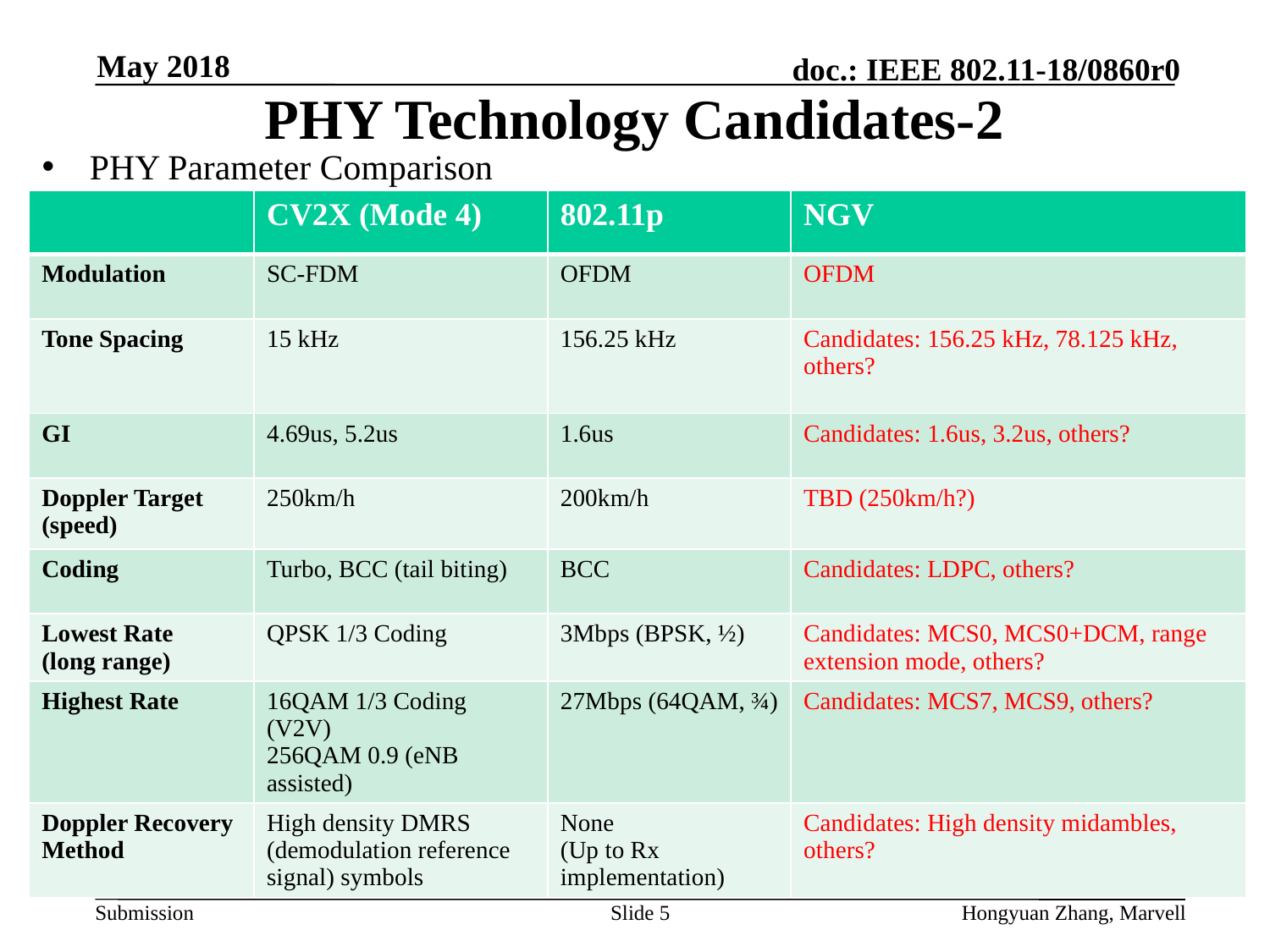

May 2018
# PHY Technology Candidates-2
PHY Parameter Comparison

|  | CV2X (Mode 4) | 802.11p | NGV |
| --- | --- | --- | --- |
| Modulation | SC-FDM | OFDM | OFDM |
| Tone Spacing | 15 kHz | 156.25 kHz | Candidates: 156.25 kHz, 78.125 kHz, others? |
| GI | 4.69us, 5.2us | 1.6us | Candidates: 1.6us, 3.2us, others? |
| Doppler Target (speed) | 250km/h | 200km/h | TBD (250km/h?) |
| Coding | Turbo, BCC (tail biting) | BCC | Candidates: LDPC, others? |
| Lowest Rate (long range) | QPSK 1/3 Coding | 3Mbps (BPSK, ½) | Candidates: MCS0, MCS0+DCM, range extension mode, others? |
| Highest Rate | 16QAM 1/3 Coding (V2V) 256QAM 0.9 (eNB assisted) | 27Mbps (64QAM, ¾) | Candidates: MCS7, MCS9, others? |
| Doppler Recovery Method | High density DMRS (demodulation reference signal) symbols | None (Up to Rx implementation) | Candidates: High density midambles, others? |
Slide 5
Hongyuan Zhang, Marvell